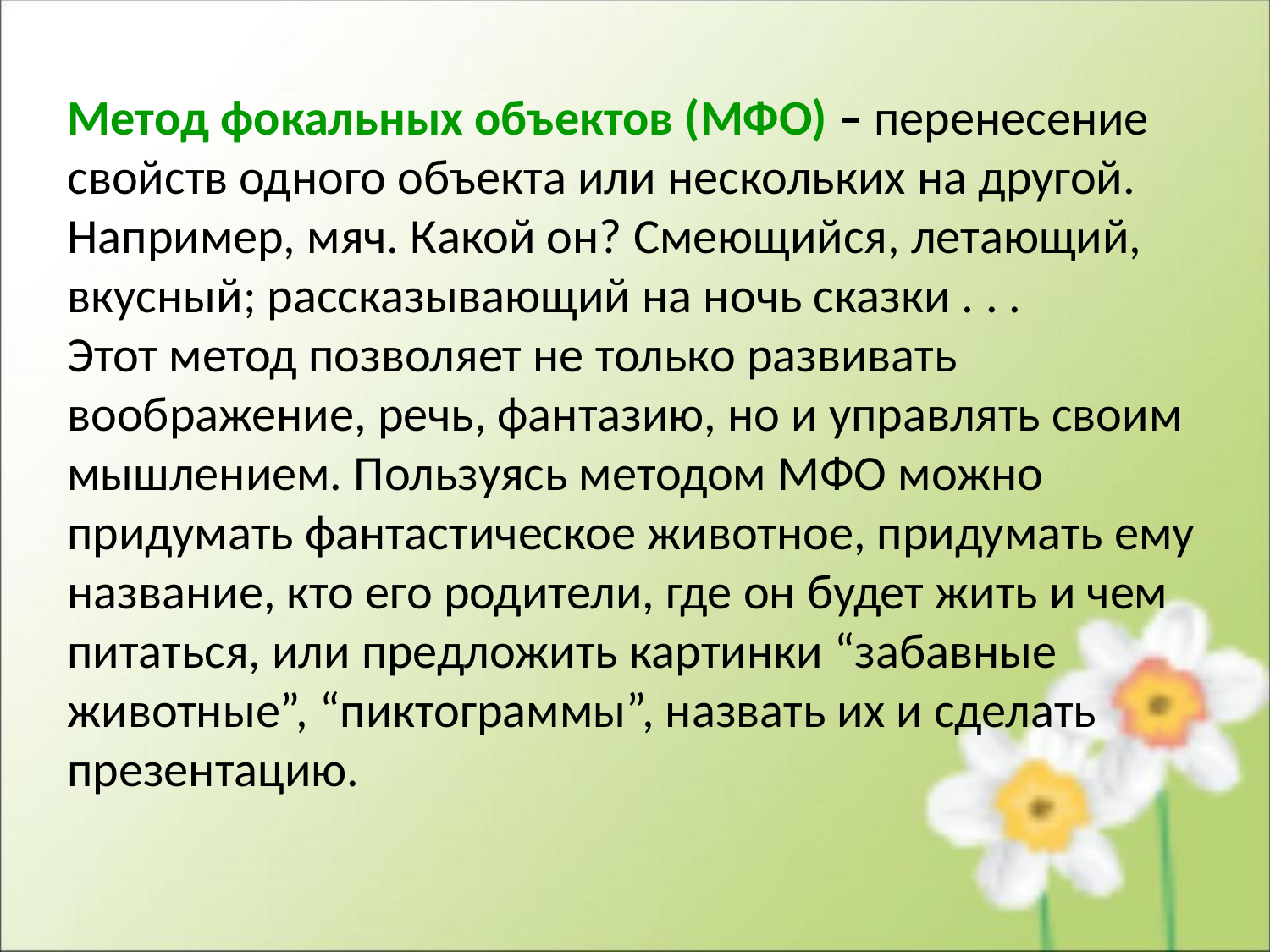

Метод фокальных объектов (МФО) – перенесение свойств одного объекта или нескольких на другой.
Например, мяч. Какой он? Смеющийся, летающий, вкусный; рассказывающий на ночь сказки . . .
Этот метод позволяет не только развивать воображение, речь, фантазию, но и управлять своим мышлением. Пользуясь методом МФО можно придумать фантастическое животное, придумать ему название, кто его родители, где он будет жить и чем питаться, или предложить картинки “забавные животные”, “пиктограммы”, назвать их и сделать презентацию.